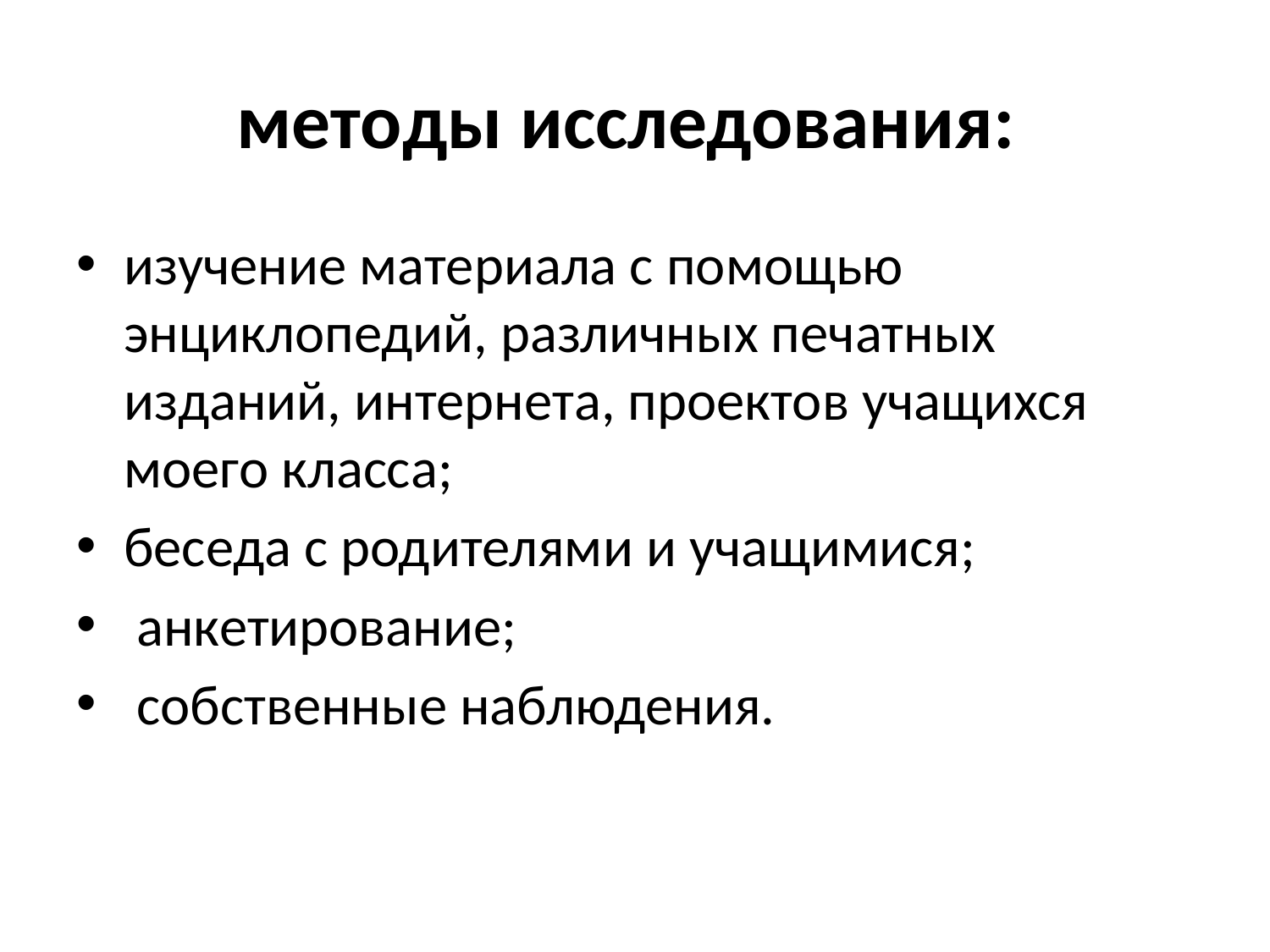

# методы исследования:
изучение материала с помощью энциклопедий, различных печатных изданий, интернета, проектов учащихся моего класса;
беседа с родителями и учащимися;
 анкетирование;
 собственные наблюдения.